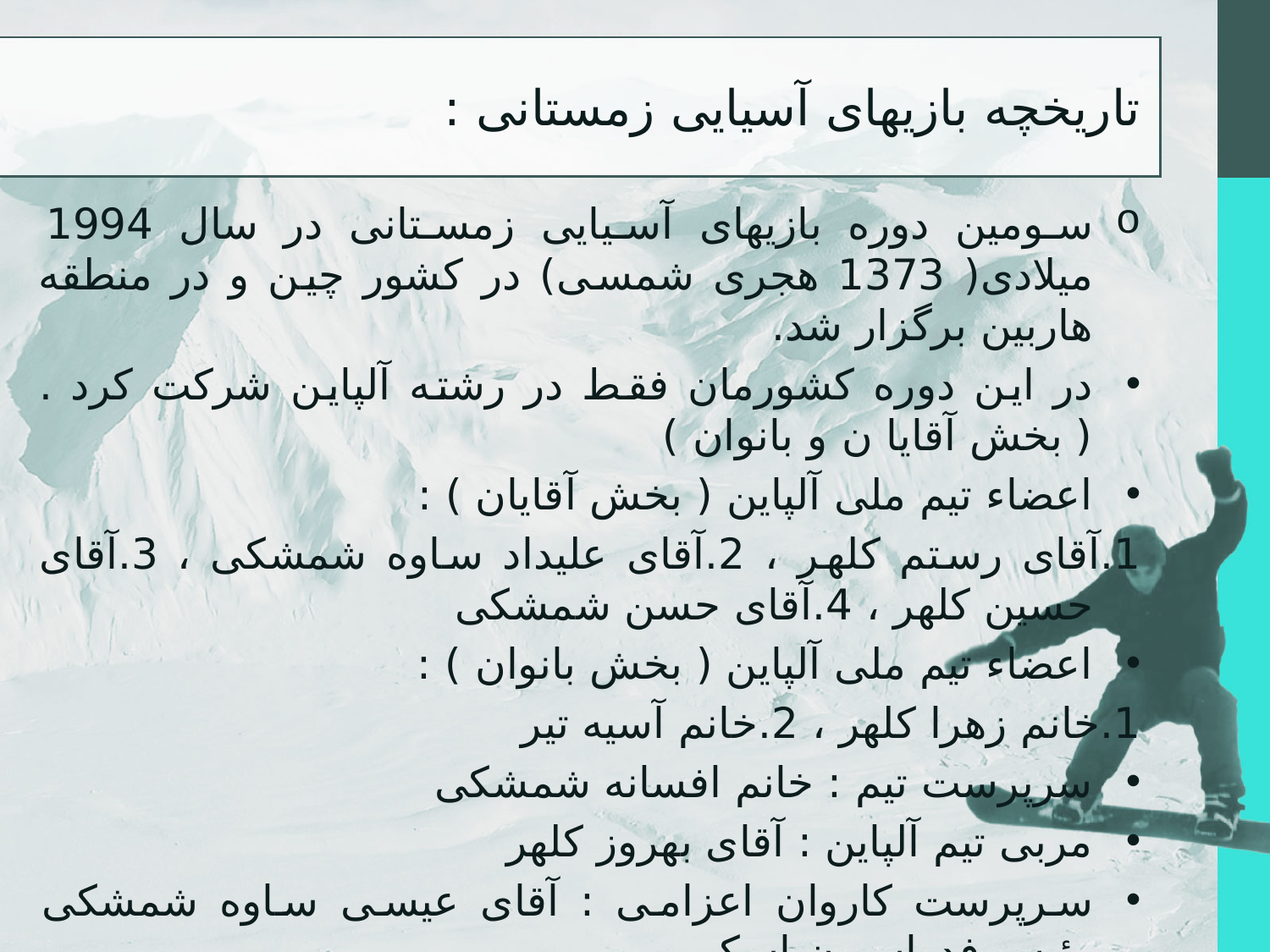

# تاریخچه بازیهای آسیایی زمستانی :
سومین دوره بازیهای آسیایی زمستانی در سال 1994 میلادی( 1373 هجری شمسی) در کشور چین و در منطقه هاربین برگزار شد.
در این دوره کشورمان فقط در رشته آلپاین شرکت کرد . ( بخش آقایا ن و بانوان )
اعضاء تیم ملی آلپاین ( بخش آقایان ) :
1.آقای رستم کلهر ، 2.آقای علیداد ساوه شمشکی ، 3.آقای حسین کلهر ، 4.آقای حسن شمشکی
اعضاء تیم ملی آلپاین ( بخش بانوان ) :
1.خانم زهرا کلهر ، 2.خانم آسیه تیر
سرپرست تیم : خانم افسانه شمشکی
مربی تیم آلپاین : آقای بهروز کلهر
سرپرست کاروان اعزامی : آقای عیسی ساوه شمشکی رئیس فدراسیون اسکی
مدیر تیم های ملی : آقای لطفعلی خادمی